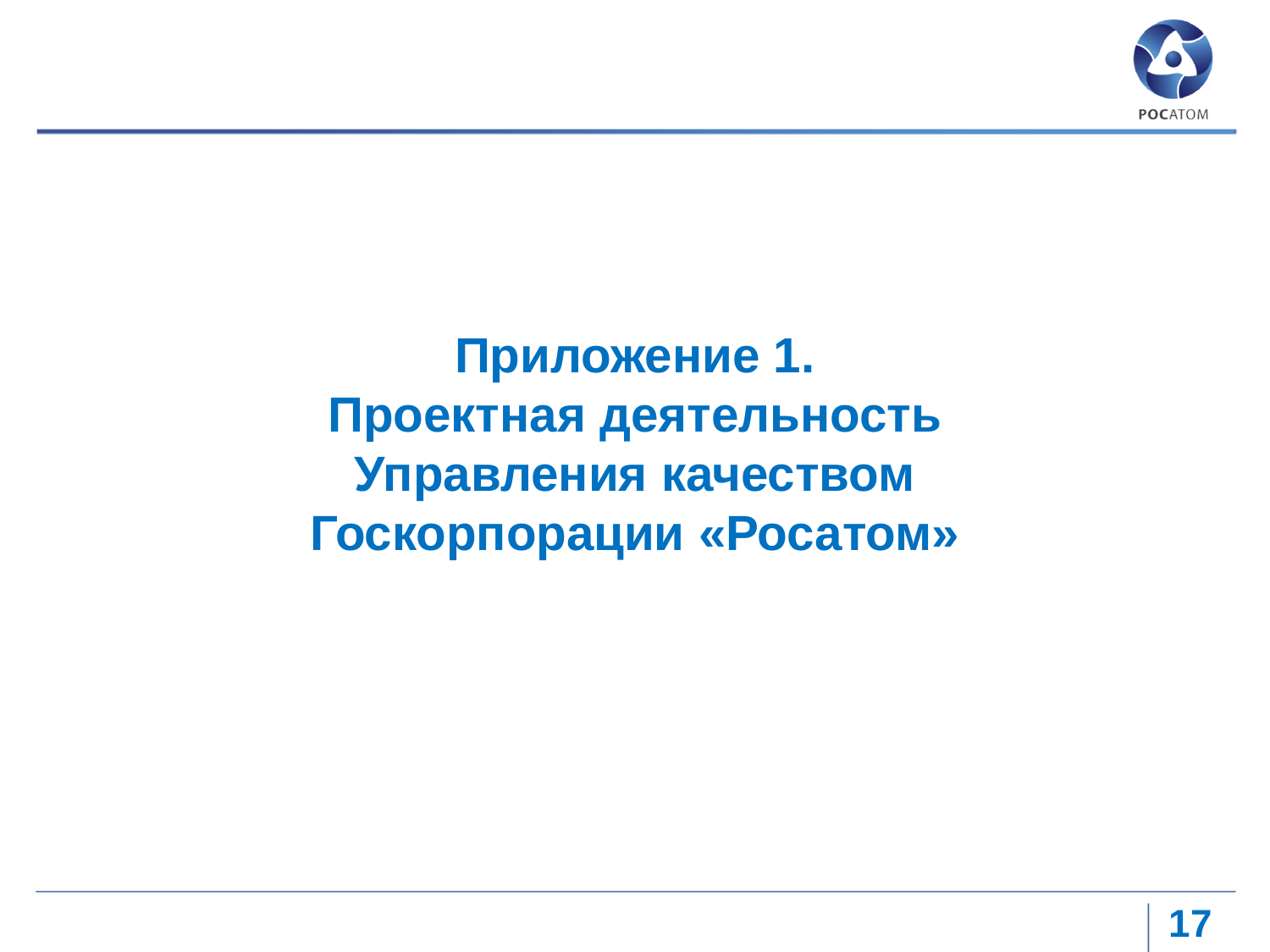

Приложение 1.
Проектная деятельность
Управления качеством
Госкорпорации «Росатом»
17